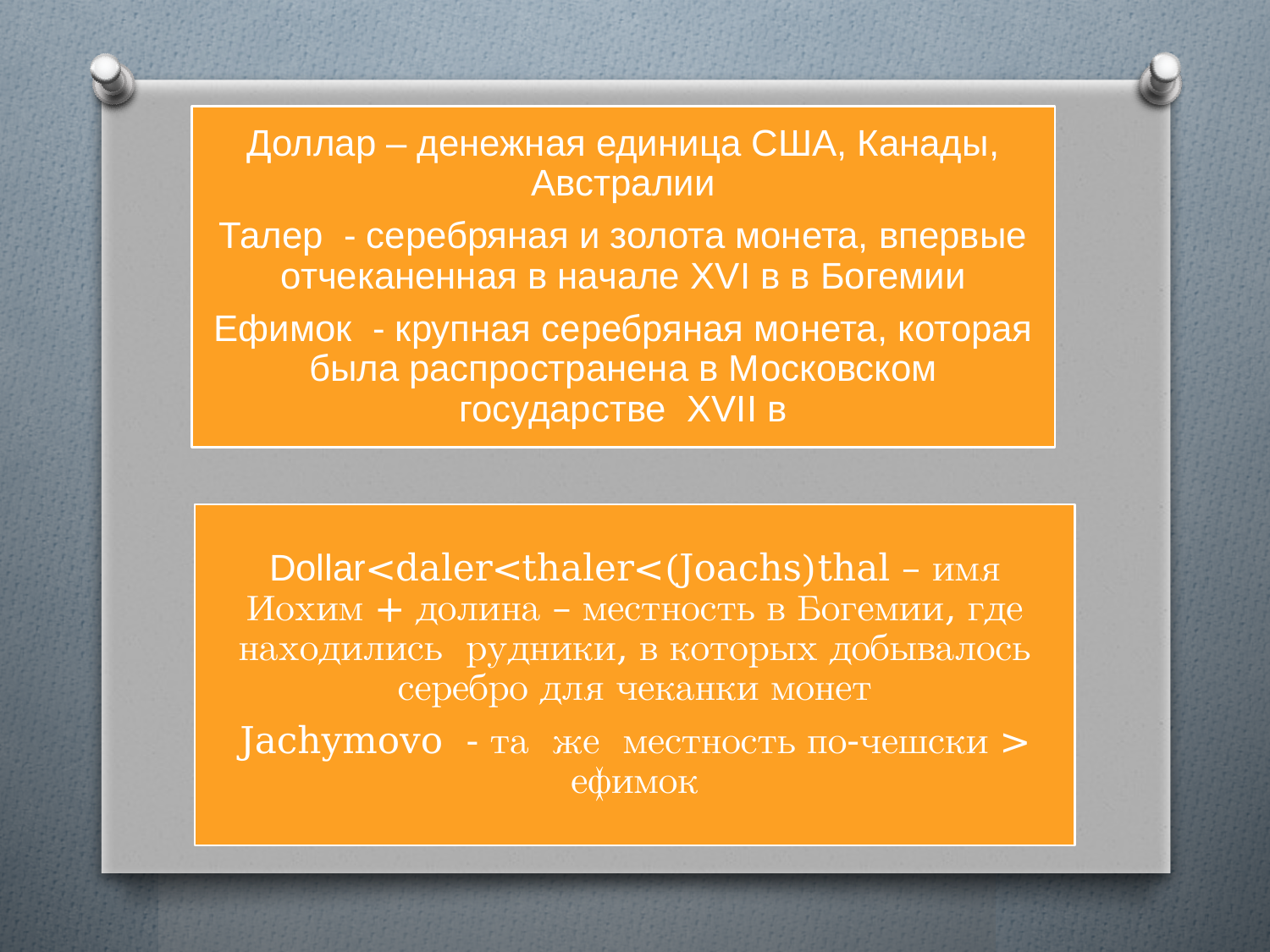

Доллар – денежная единица США, Канады, Австралии
Талер  - серебряная и золота монета, впервые отчеканенная в начале XVI в в Богемии
Ефимок  - крупная серебряная монета, которая была распространена в Московском государстве  XVII в
Dollar<daler<thaler<(Joachs)thal – имя Иохим + долина – местность в Богемии, где находились  рудники, в которых добывалось серебро для чеканки монет
Jachymovo  - та  же  местность по-чешски > ефимок